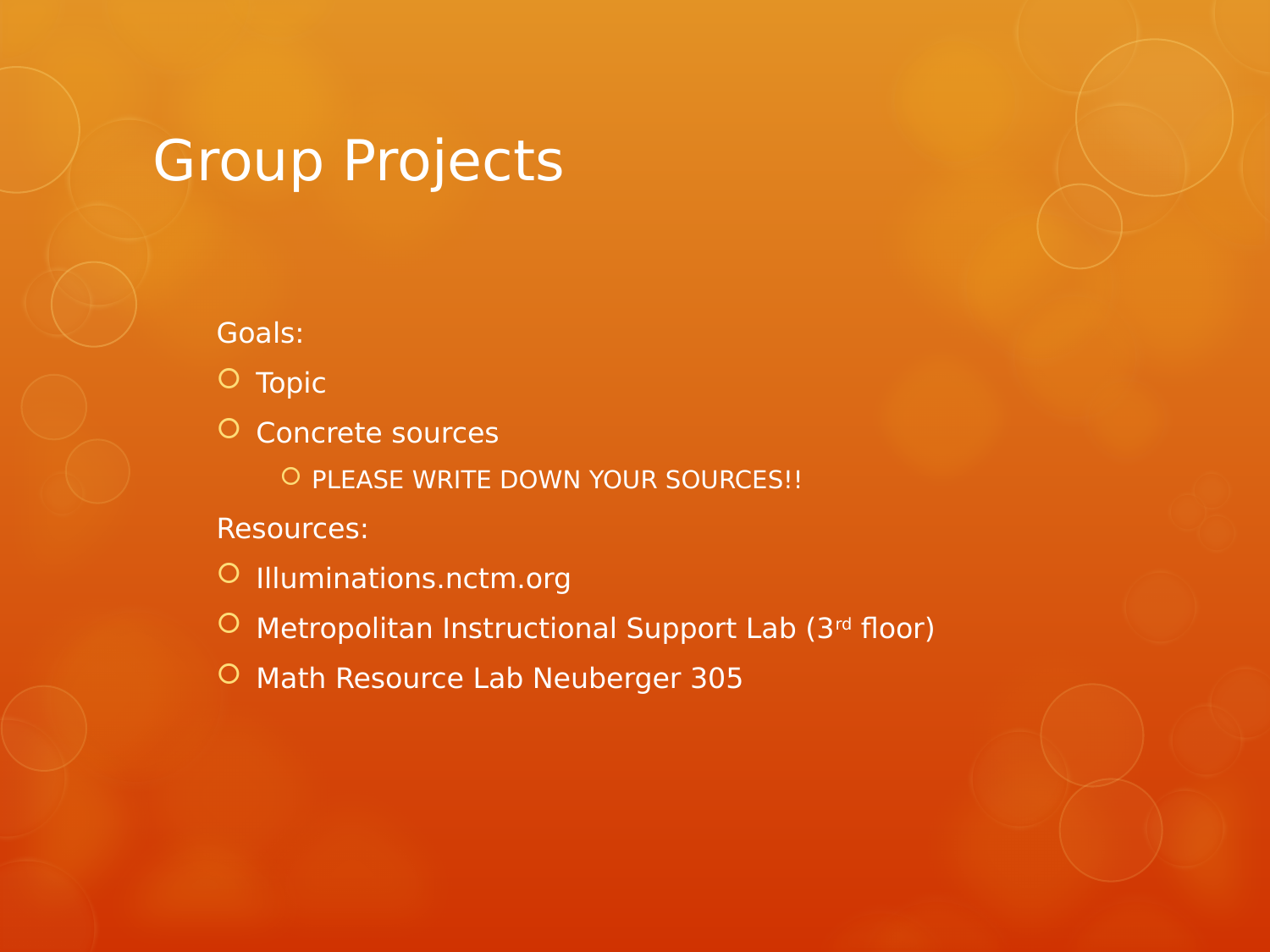

# Group Projects
Goals:
Topic
Concrete sources
PLEASE WRITE DOWN YOUR SOURCES!!
Resources:
Illuminations.nctm.org
Metropolitan Instructional Support Lab (3rd floor)
Math Resource Lab Neuberger 305